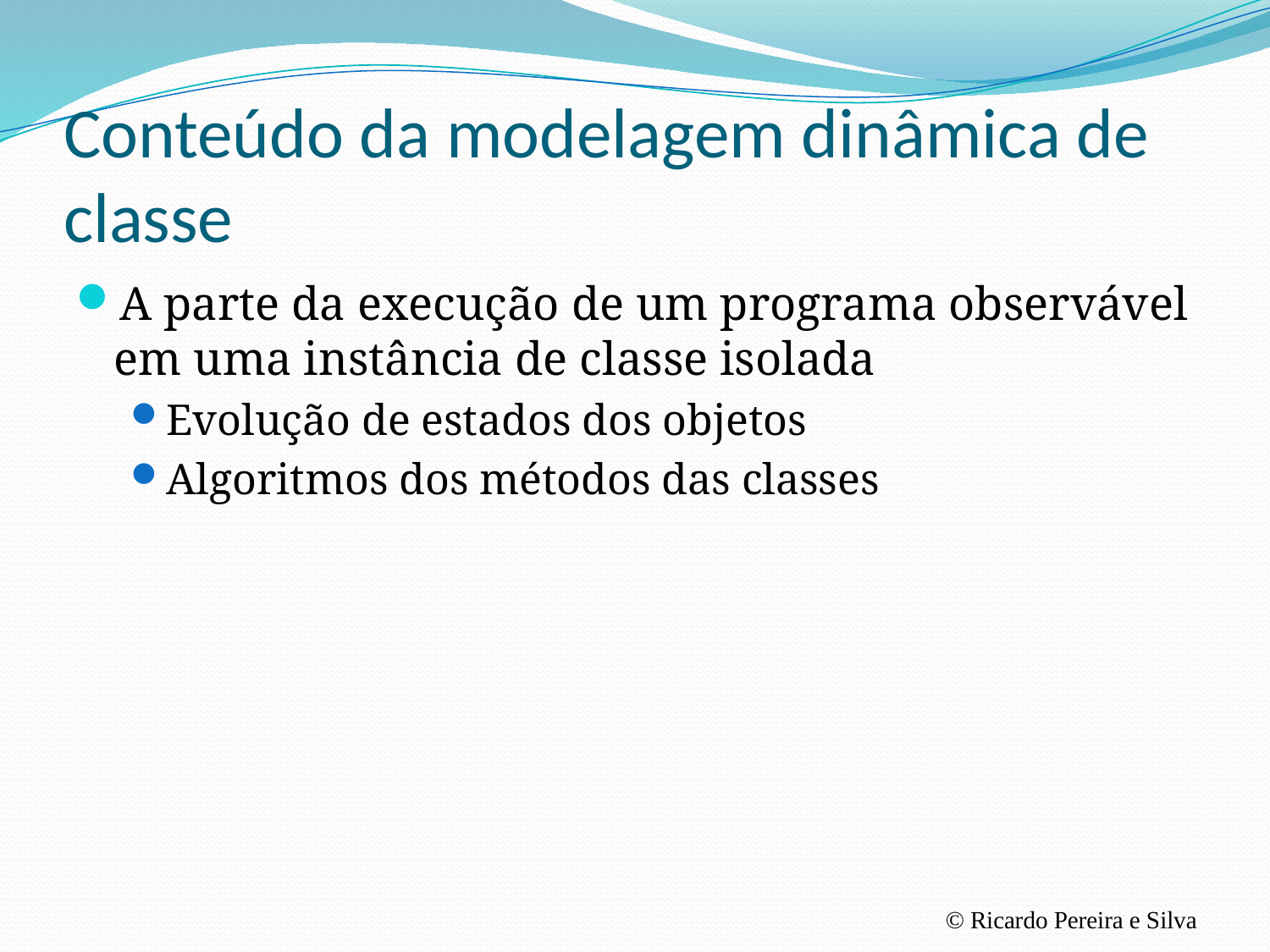

# Conteúdo da modelagem dinâmica de classe
A parte da execução de um programa observável em uma instância de classe isolada
Evolução de estados dos objetos
Algoritmos dos métodos das classes
© Ricardo Pereira e Silva